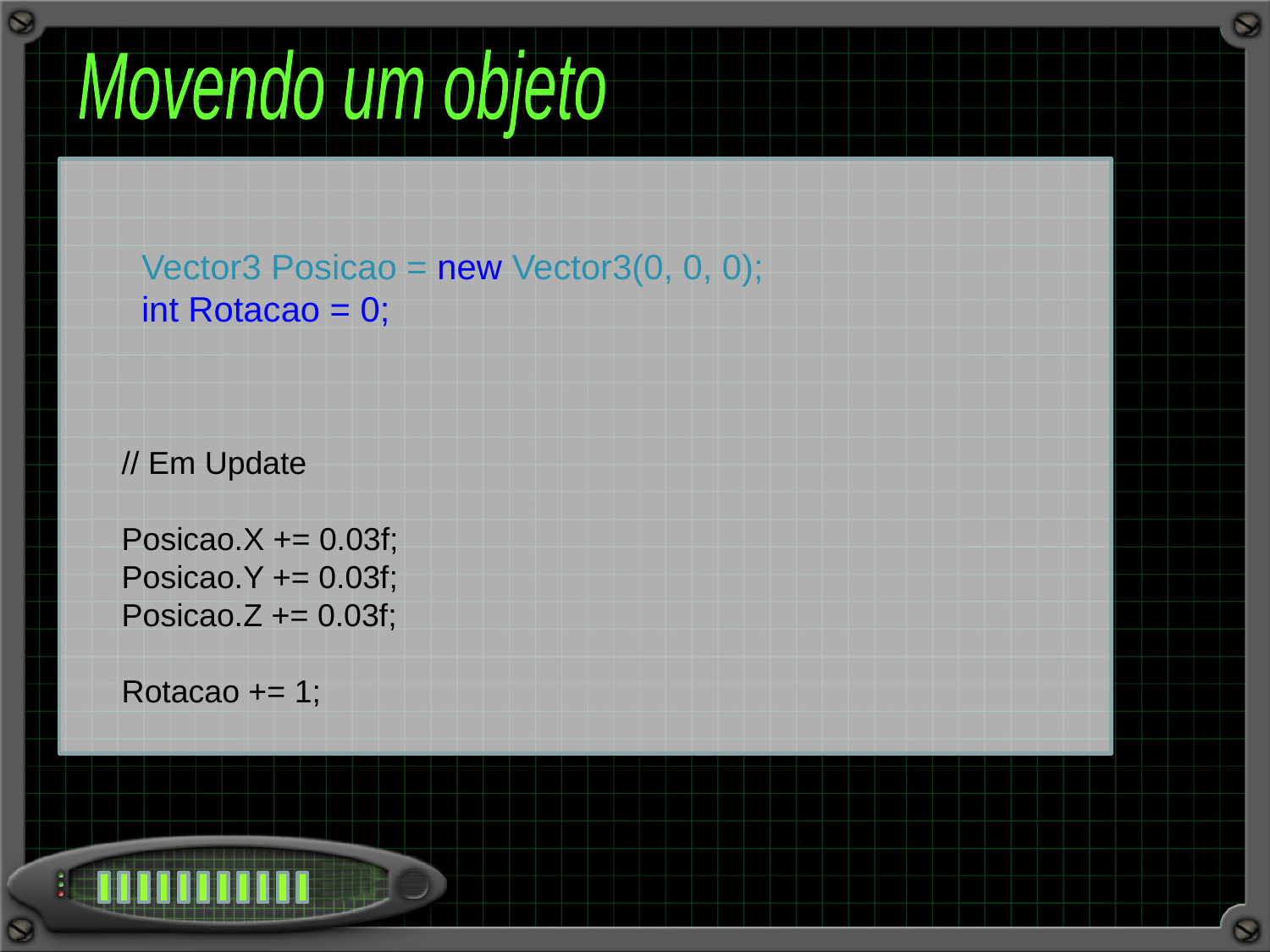

Movendo um objeto

Vector3 Posicao = new Vector3(0, 0, 0);
int Rotacao = 0;
// Em Update

Posicao.X += 0.03f;
Posicao.Y += 0.03f;
Posicao.Z += 0.03f;

Rotacao += 1;